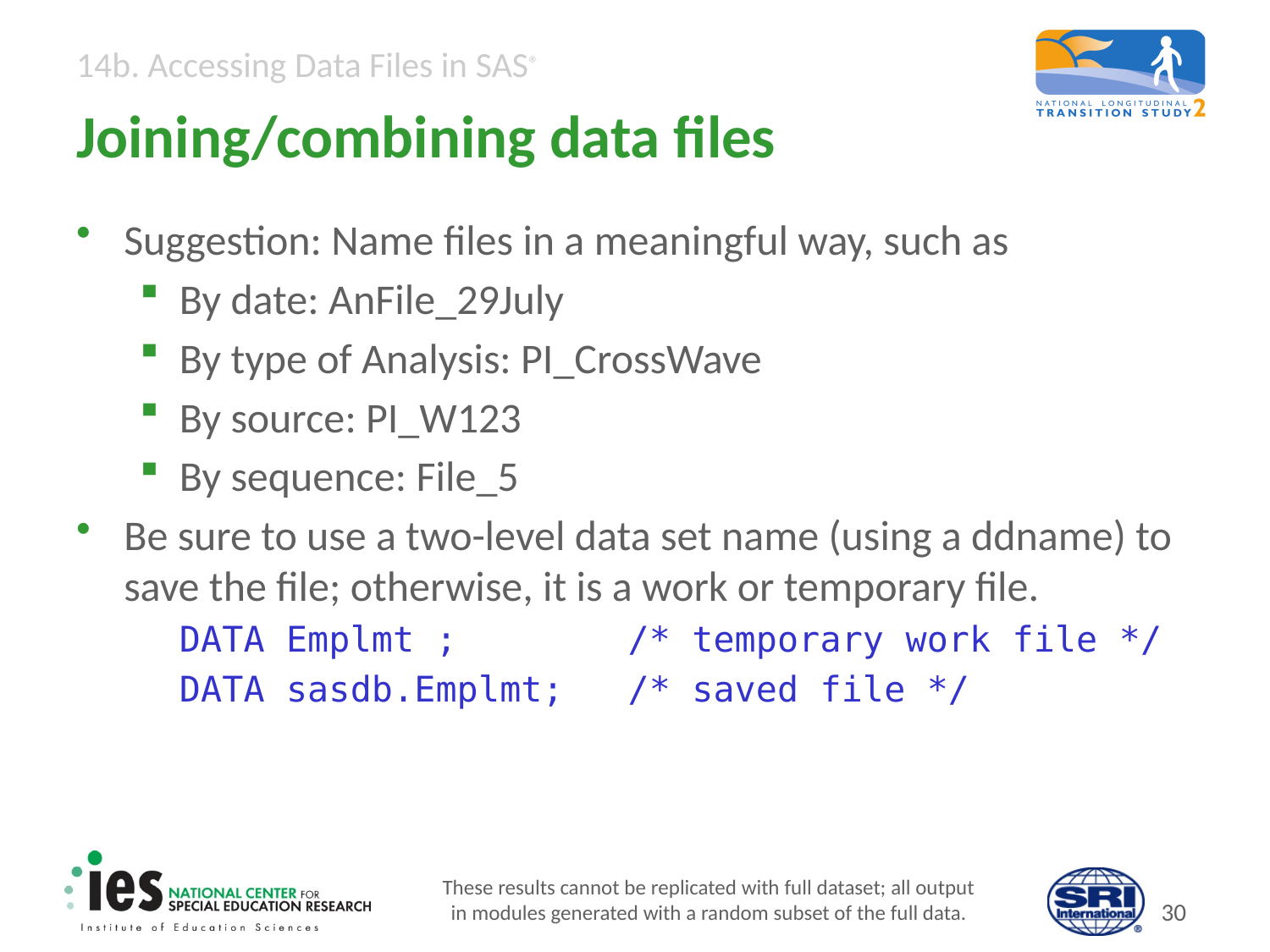

# Joining/combining data files
Suggestion: Name files in a meaningful way, such as
By date: AnFile_29July
By type of Analysis: PI_CrossWave
By source: PI_W123
By sequence: File_5
Be sure to use a two-level data set name (using a ddname) to save the file; otherwise, it is a work or temporary file.
	DATA Emplmt ;        /* temporary work file */
	DATA sasdb.Emplmt;   /* saved file */
These results cannot be replicated with full dataset; all output
in modules generated with a random subset of the full data.
30